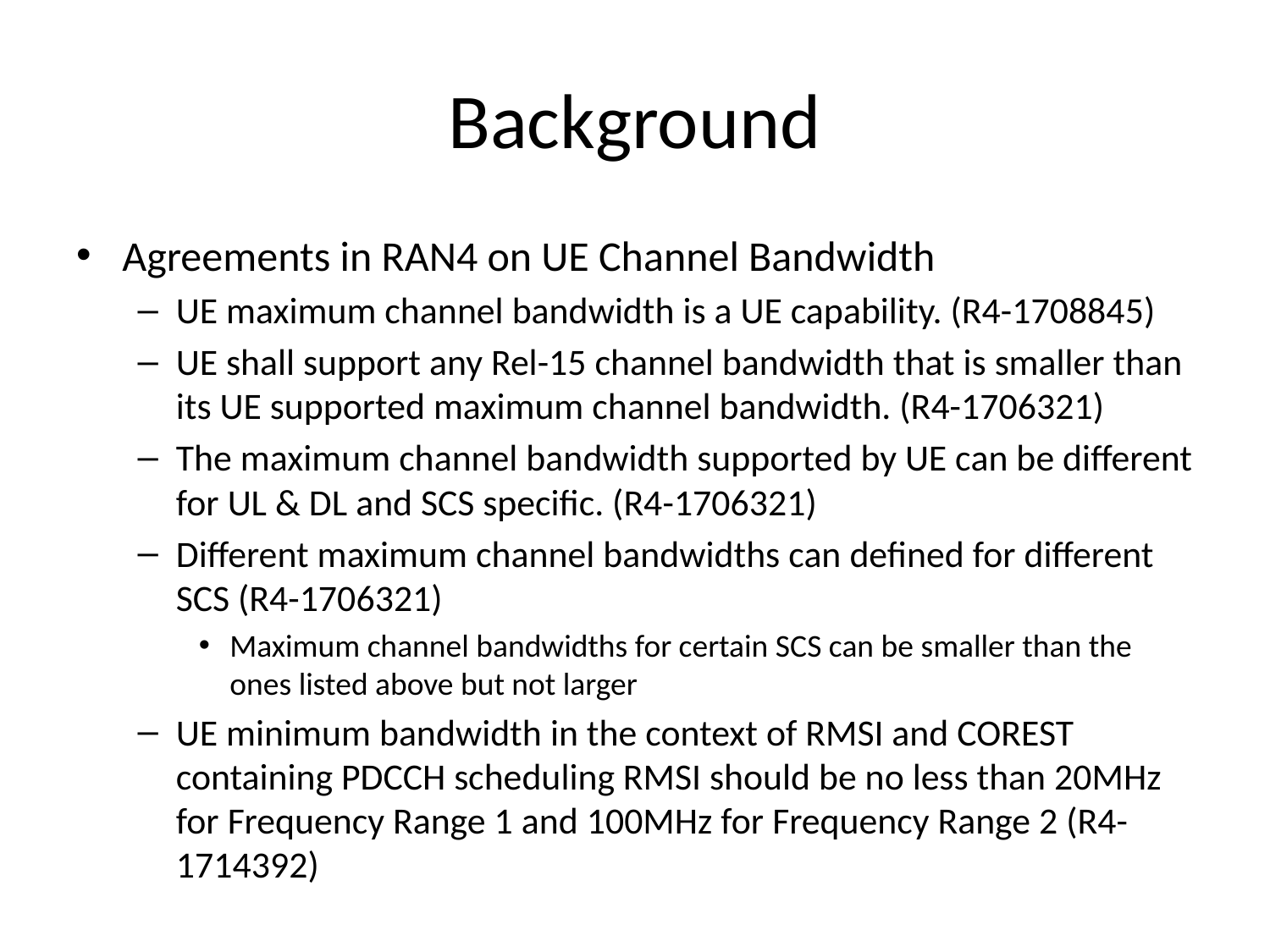

# Background
Agreements in RAN4 on UE Channel Bandwidth
UE maximum channel bandwidth is a UE capability. (R4-1708845)
UE shall support any Rel-15 channel bandwidth that is smaller than its UE supported maximum channel bandwidth. (R4-1706321)
The maximum channel bandwidth supported by UE can be different for UL & DL and SCS specific. (R4-1706321)
Different maximum channel bandwidths can defined for different SCS (R4-1706321)
Maximum channel bandwidths for certain SCS can be smaller than the ones listed above but not larger
UE minimum bandwidth in the context of RMSI and COREST containing PDCCH scheduling RMSI should be no less than 20MHz for Frequency Range 1 and 100MHz for Frequency Range 2 (R4-1714392)